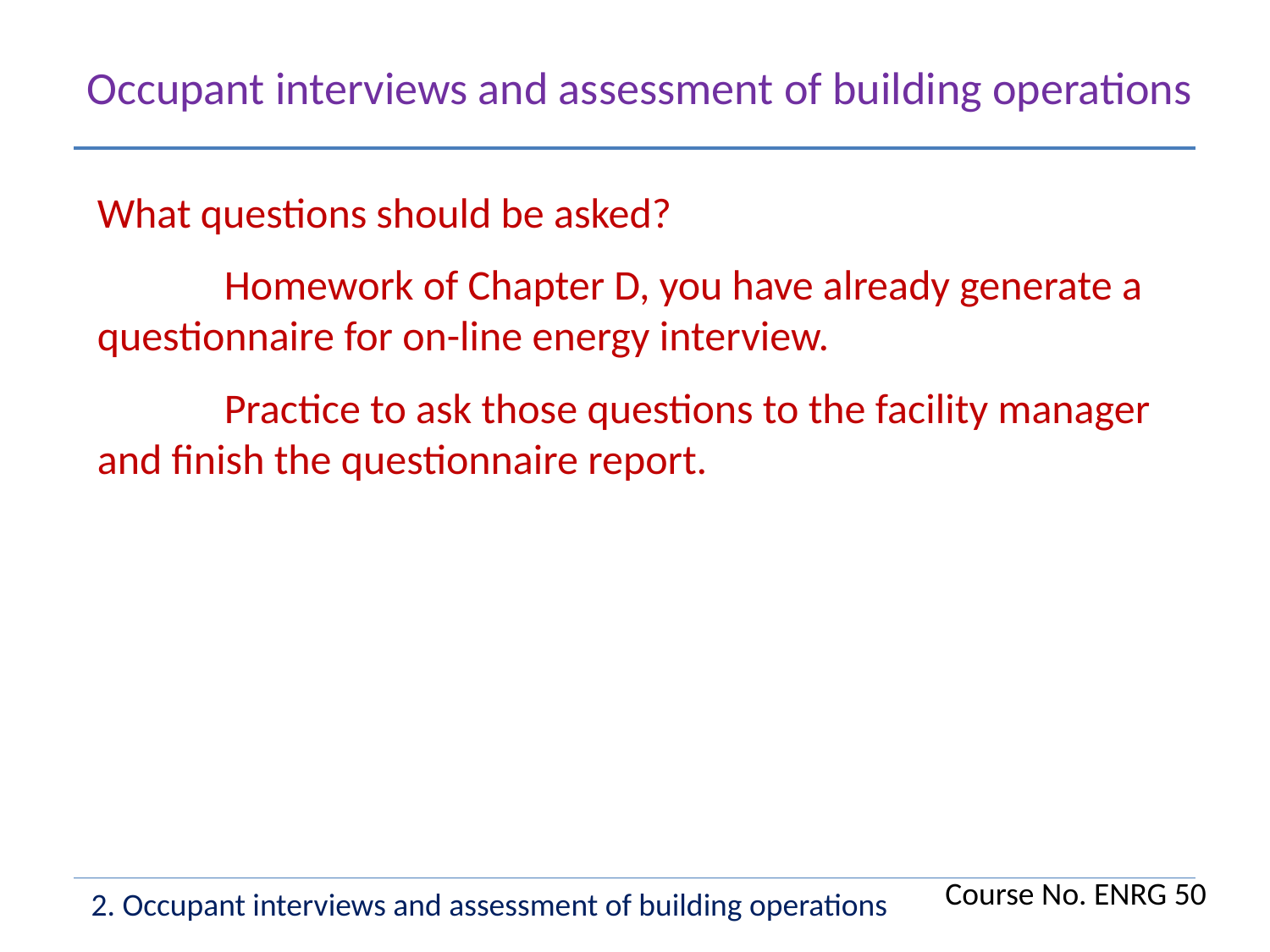

Occupant interviews and assessment of building operations
What questions should be asked?
 	Homework of Chapter D, you have already generate a questionnaire for on-line energy interview.
	Practice to ask those questions to the facility manager and finish the questionnaire report.

Course No. ENRG 50
2. Occupant interviews and assessment of building operations